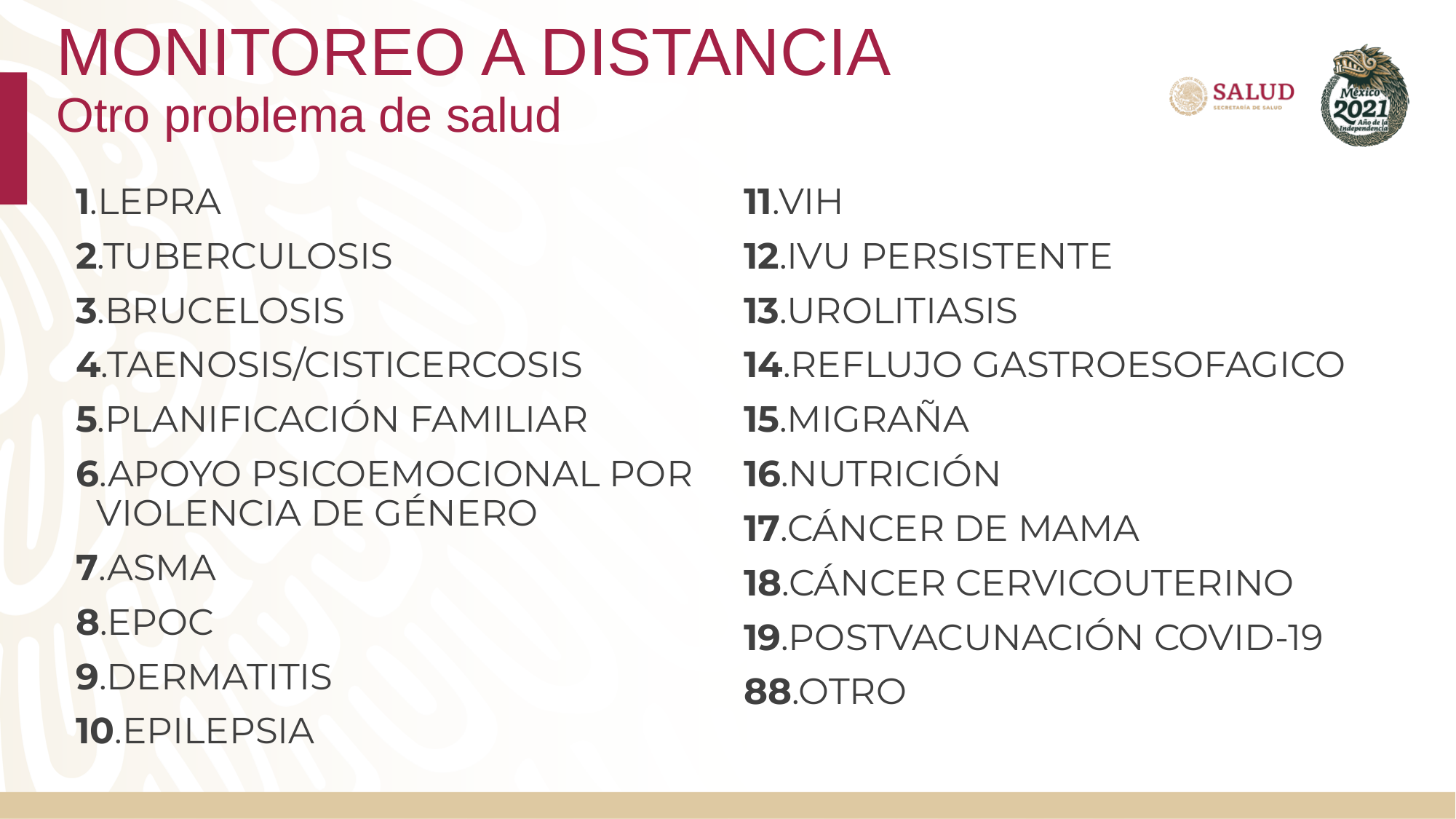

# MONITOREO A DISTANCIA Otro problema de salud
1.LEPRA
2.TUBERCULOSIS
3.BRUCELOSIS
4.TAENOSIS/CISTICERCOSIS
5.PLANIFICACIÓN FAMILIAR
6.APOYO PSICOEMOCIONAL POR VIOLENCIA DE GÉNERO
7.ASMA
8.EPOC
9.DERMATITIS
10.EPILEPSIA

11.VIH
12.IVU PERSISTENTE
13.UROLITIASIS
14.REFLUJO GASTROESOFAGICO
15.MIGRAÑA
16.NUTRICIÓN
17.CÁNCER DE MAMA
18.CÁNCER CERVICOUTERINO
19.POSTVACUNACIÓN COVID-19
88.OTRO